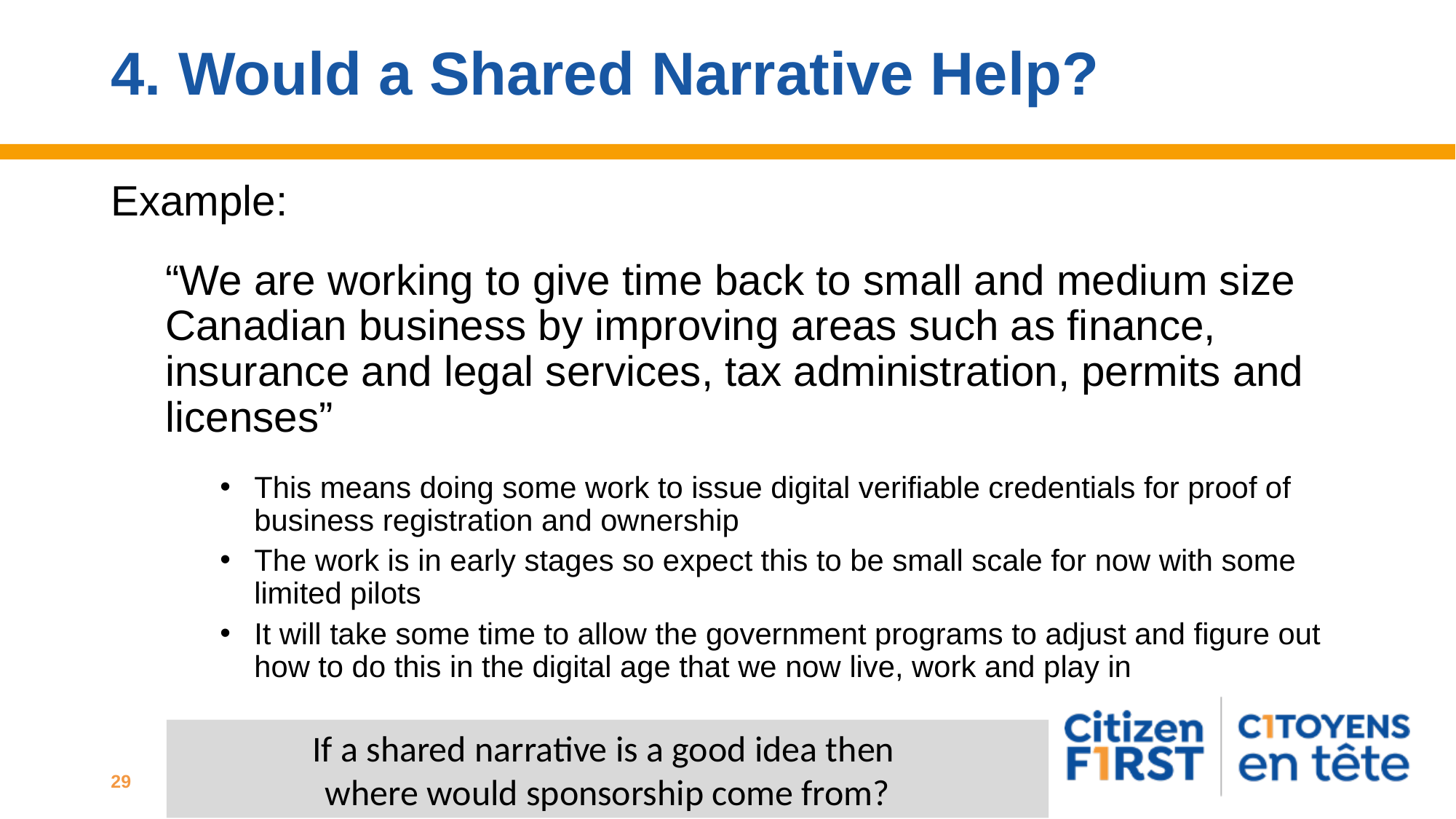

# 4. Would a Shared Narrative Help?
Example:
“We are working to give time back to small and medium size Canadian business by improving areas such as finance, insurance and legal services, tax administration, permits and licenses”
This means doing some work to issue digital verifiable credentials for proof of business registration and ownership
The work is in early stages so expect this to be small scale for now with some limited pilots
It will take some time to allow the government programs to adjust and figure out how to do this in the digital age that we now live, work and play in
If a shared narrative is a good idea then
where would sponsorship come from?
29